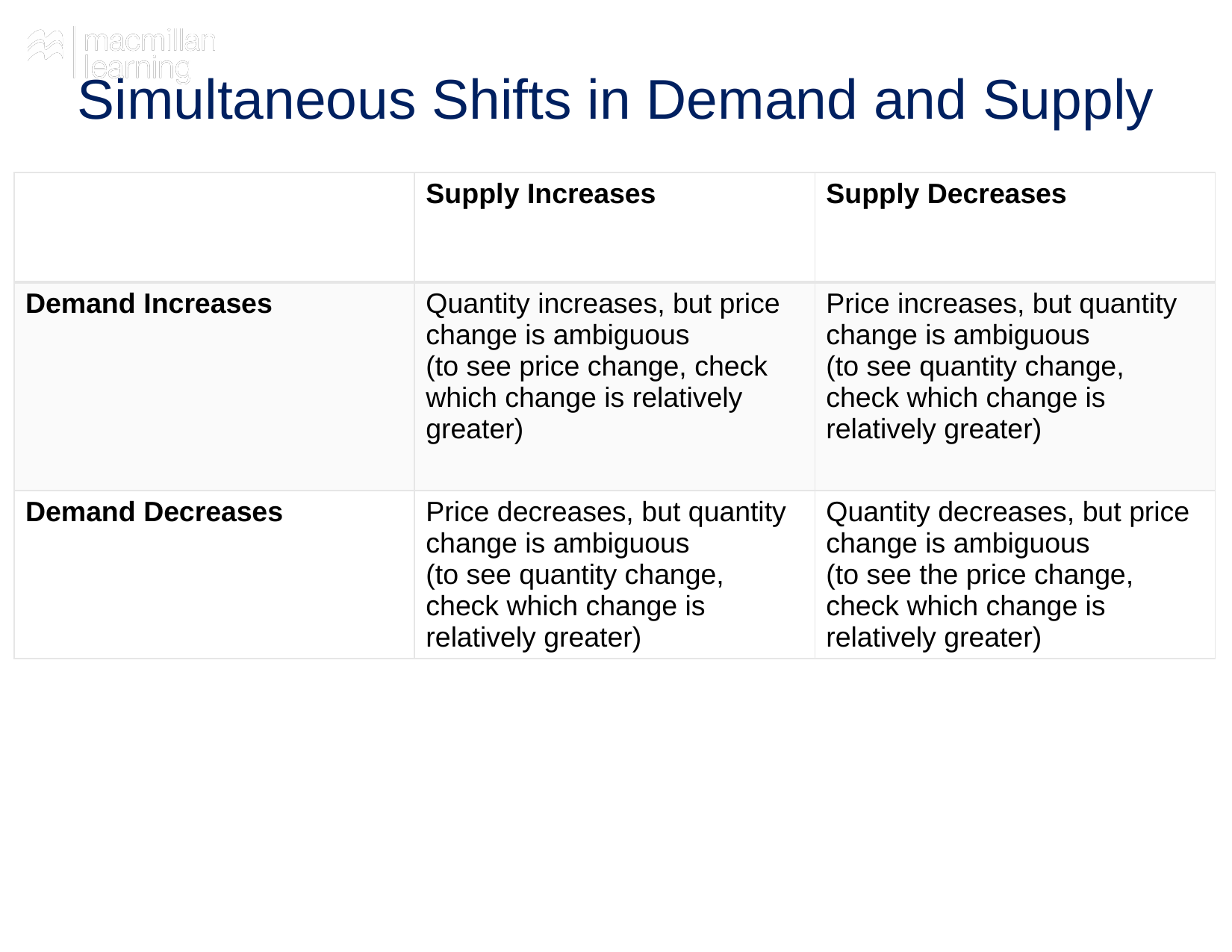

# Simultaneous Shifts in Demand and Supply
|  | Supply Increases | Supply Decreases |
| --- | --- | --- |
| Demand Increases | Quantity increases, but price change is ambiguous (to see price change, check which change is relatively greater) | Price increases, but quantity change is ambiguous (to see quantity change, check which change is relatively greater) |
| Demand Decreases | Price decreases, but quantity change is ambiguous (to see quantity change, check which change is relatively greater) | Quantity decreases, but price change is ambiguous (to see the price change, check which change is relatively greater) |